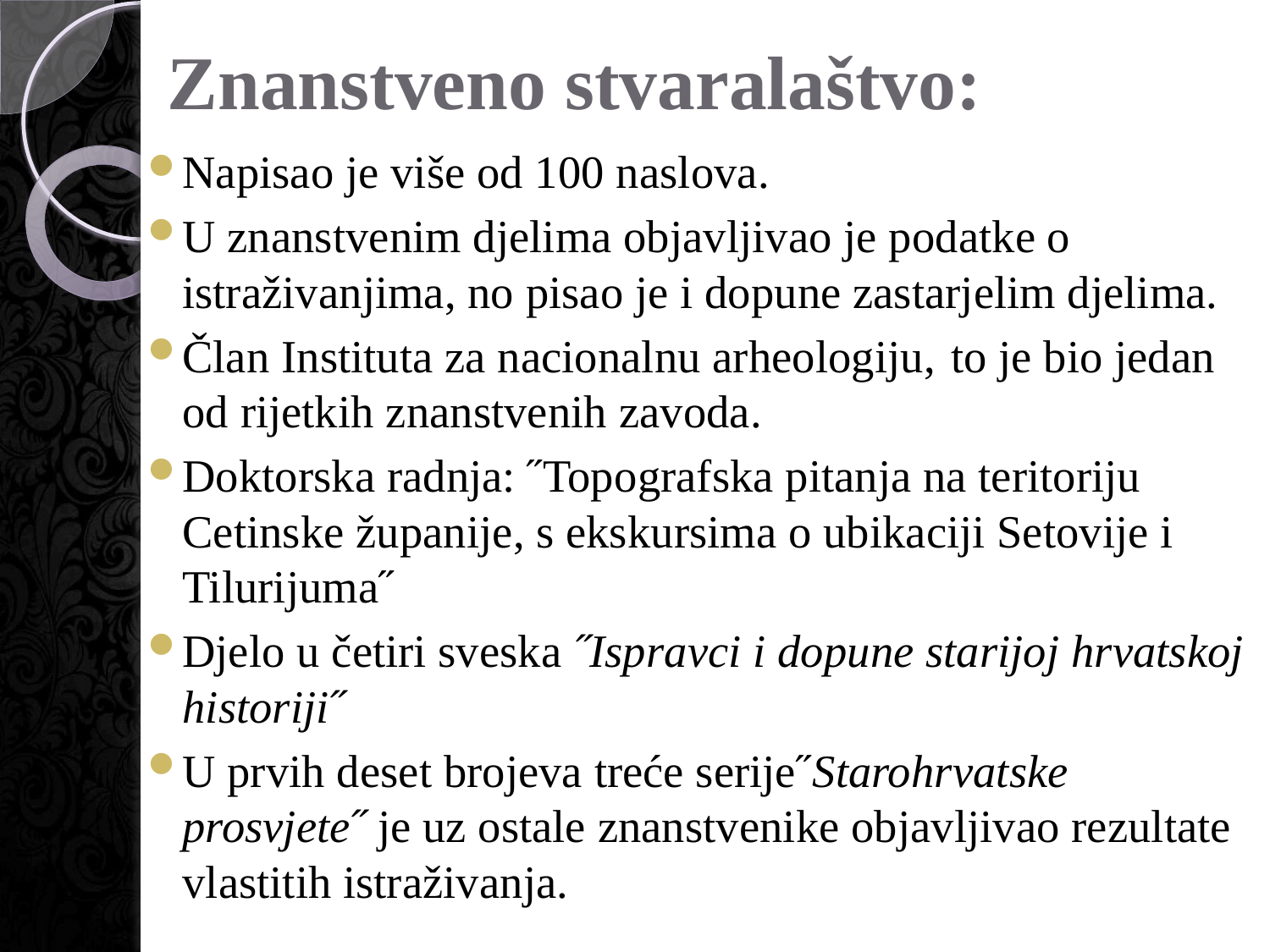

# Znanstveno stvaralaštvo:
Napisao je više od 100 naslova.
U znanstvenim djelima objavljivao je podatke o istraživanjima, no pisao je i dopune zastarjelim djelima.
Član Instituta za nacionalnu arheologiju, to je bio jedan od rijetkih znanstvenih zavoda.
Doktorska radnja: ˝Topografska pitanja na teritoriju Cetinske županije, s ekskursima o ubikaciji Setovije i Tilurijuma˝
Djelo u četiri sveska ˝Ispravci i dopune starijoj hrvatskoj historiji˝
U prvih deset brojeva treće serije˝Starohrvatske prosvjete˝ je uz ostale znanstvenike objavljivao rezultate vlastitih istraživanja.